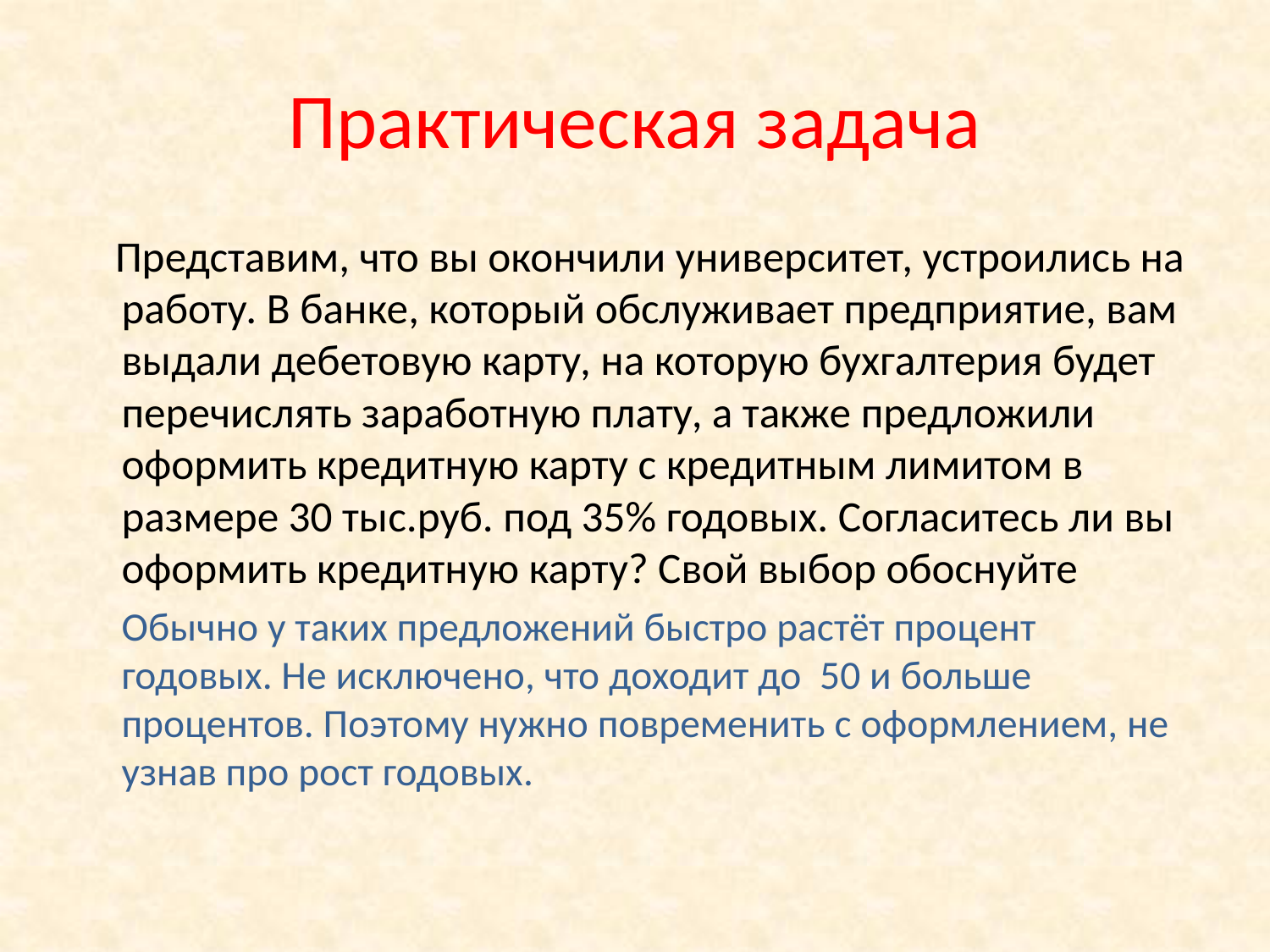

# Практическая задача
    Представим, что вы окончили университет, устроились на работу. В банке, который обслуживает предприятие, вам выдали дебетовую карту, на которую бухгалтерия будет перечислять заработную плату, а также предложили оформить кредитную карту с кредитным лимитом в размере 30 тыс.руб. под 35% годовых. Согласитесь ли вы оформить кредитную карту? Свой выбор обоснуйте
     Обычно у таких предложений быстро растёт процент годовых. Не исключено, что доходит до  50 и больше процентов. Поэтому нужно повременить с оформлением, не узнав про рост годовых.